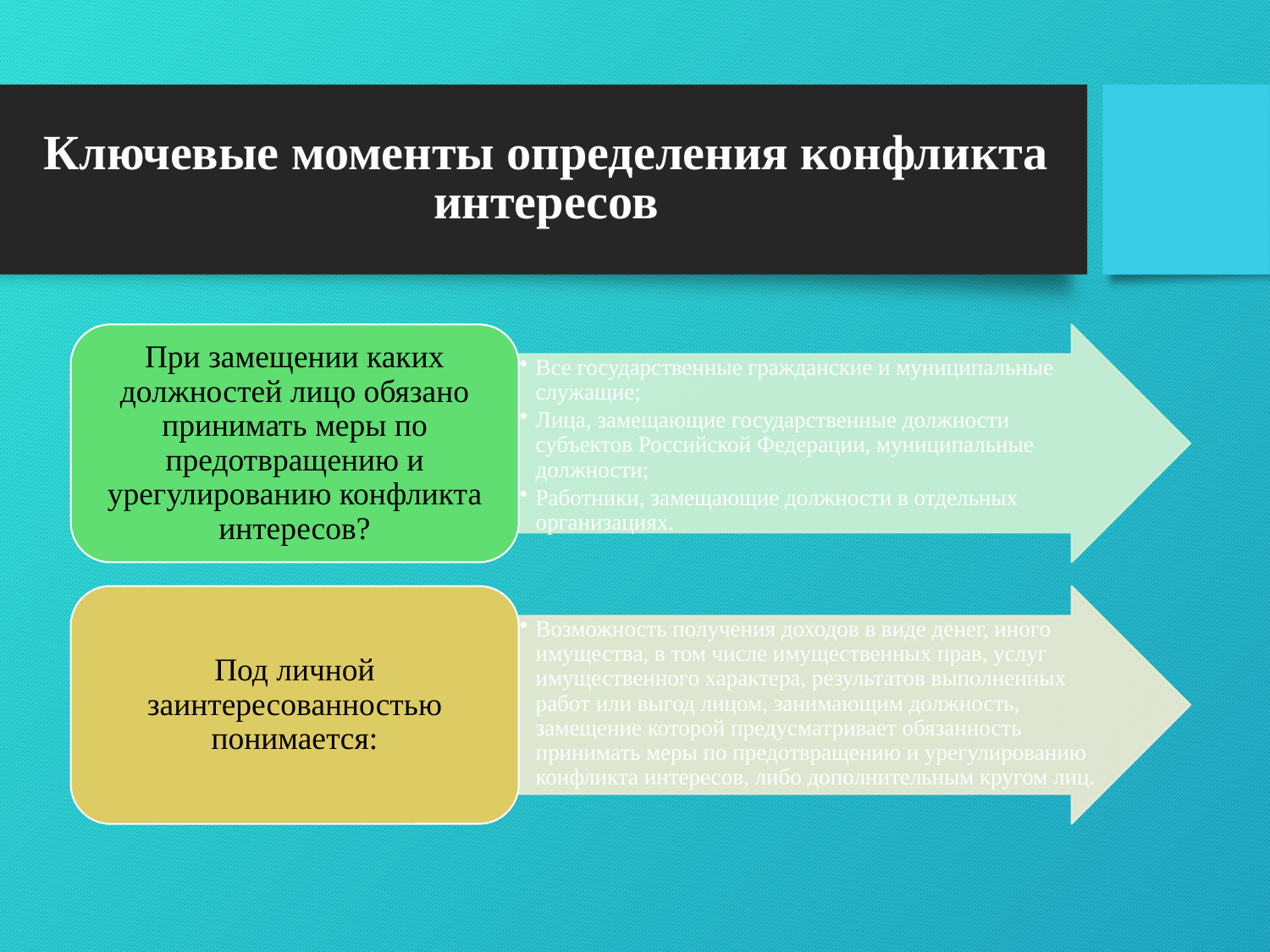

# Ключевые моменты определения конфликта интересов
Все государственные гражданские и муниципальные служащие;
Лица, замещающие государственные должности субъектов Российской Федерации, муниципальные должности;
Работники, замещающие должности в отдельных организациях.
При замещении каких должностей лицо обязано принимать меры по предотвращению и урегулированию конфликта интересов?
Возможность получения доходов в виде денег, иного имущества, в том числе имущественных прав, услуг имущественного характера, результатов выполненных работ или выгод лицом, занимающим должность, замещение которой предусматривает обязанность принимать меры по предотвращению и урегулированию конфликта интересов, либо дополнительным кругом лиц.
Под личной заинтересованностью понимается: